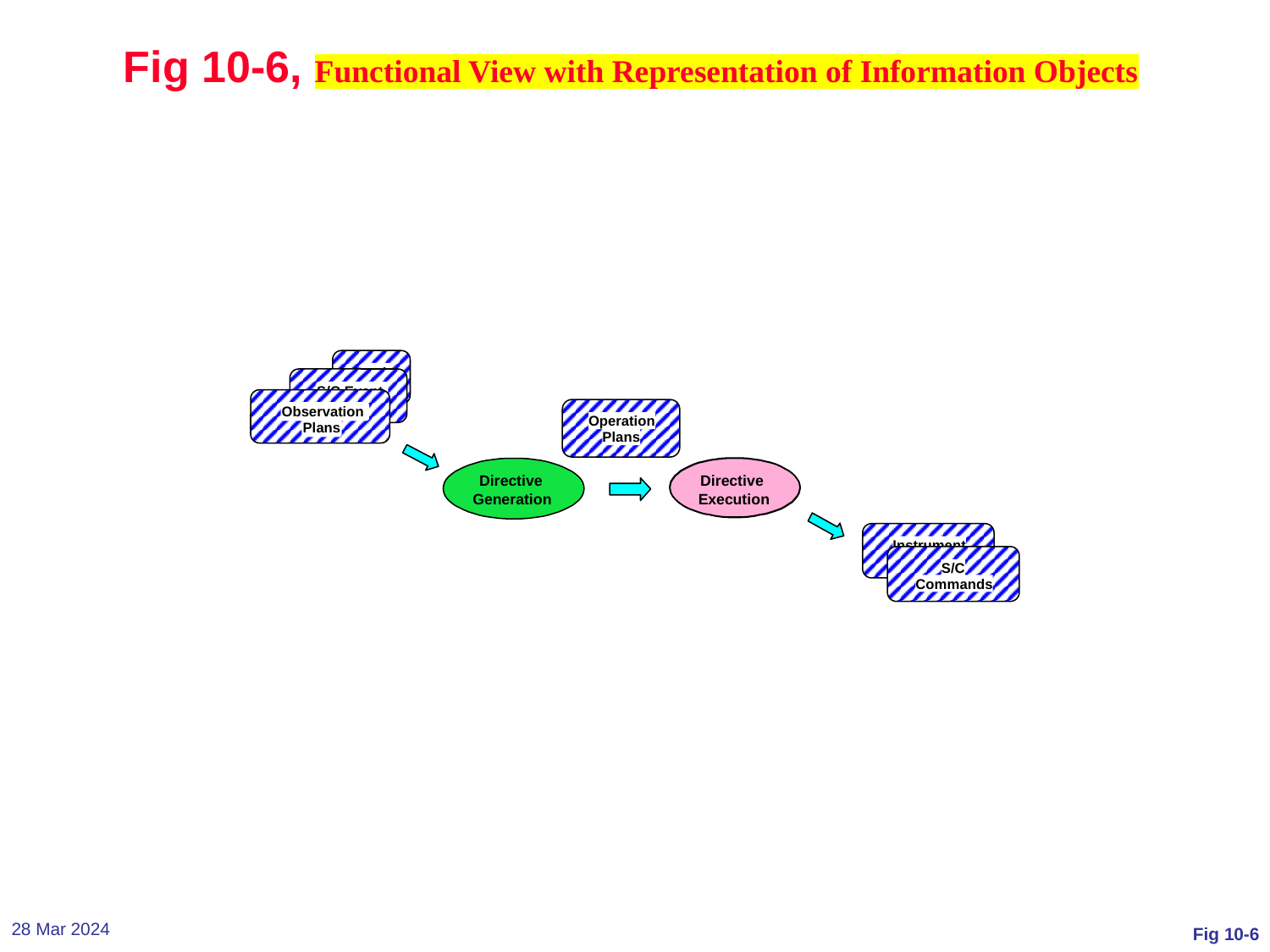

# Fig 10-6, Functional View with Representation of Information Objects

T
rack

S/C Event

Observation
Operation
Plans
Plans

Directive
Directive

Generation
Execution

Instrument

Commands
S/C
Commands
28 Mar 2024
Fig 10-6